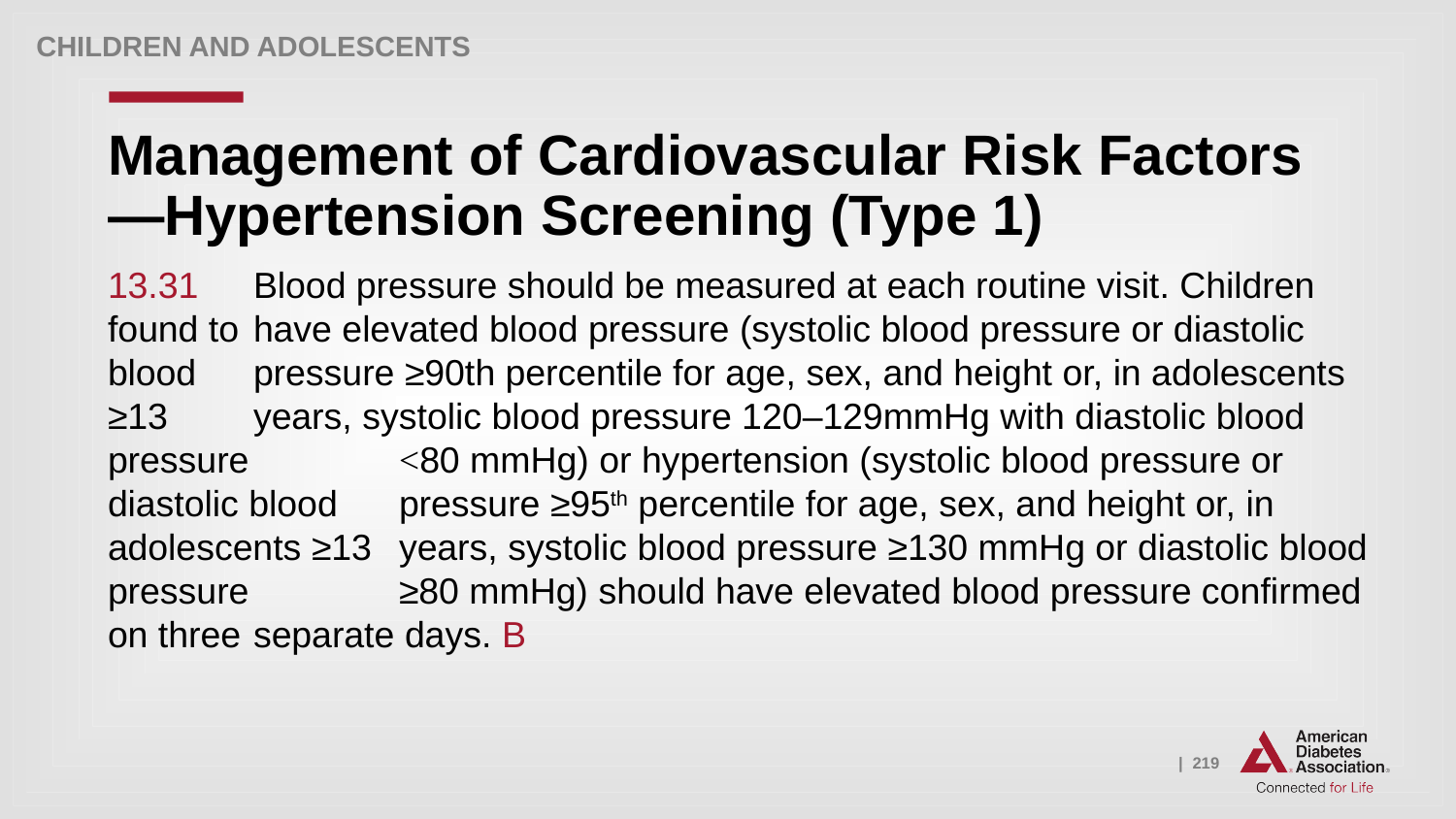

Children and adolescents
# Management of Cardiovascular Risk Factors—Hypertension Screening (Type 1)
13.31 	Blood pressure should be measured at each routine visit. Children found to 	have elevated blood pressure (systolic blood pressure or diastolic blood 	pressure ≥90th percentile for age, sex, and height or, in adolescents ≥13 	years, systolic blood pressure 120–129mmHg with diastolic blood pressure 	˂80 mmHg) or hypertension (systolic blood pressure or diastolic blood 	pressure ≥95th percentile for age, sex, and height or, in adolescents ≥13 	years, systolic blood pressure ≥130 mmHg or diastolic blood pressure 	≥80 mmHg) should have elevated blood pressure confirmed on three 	separate days. B